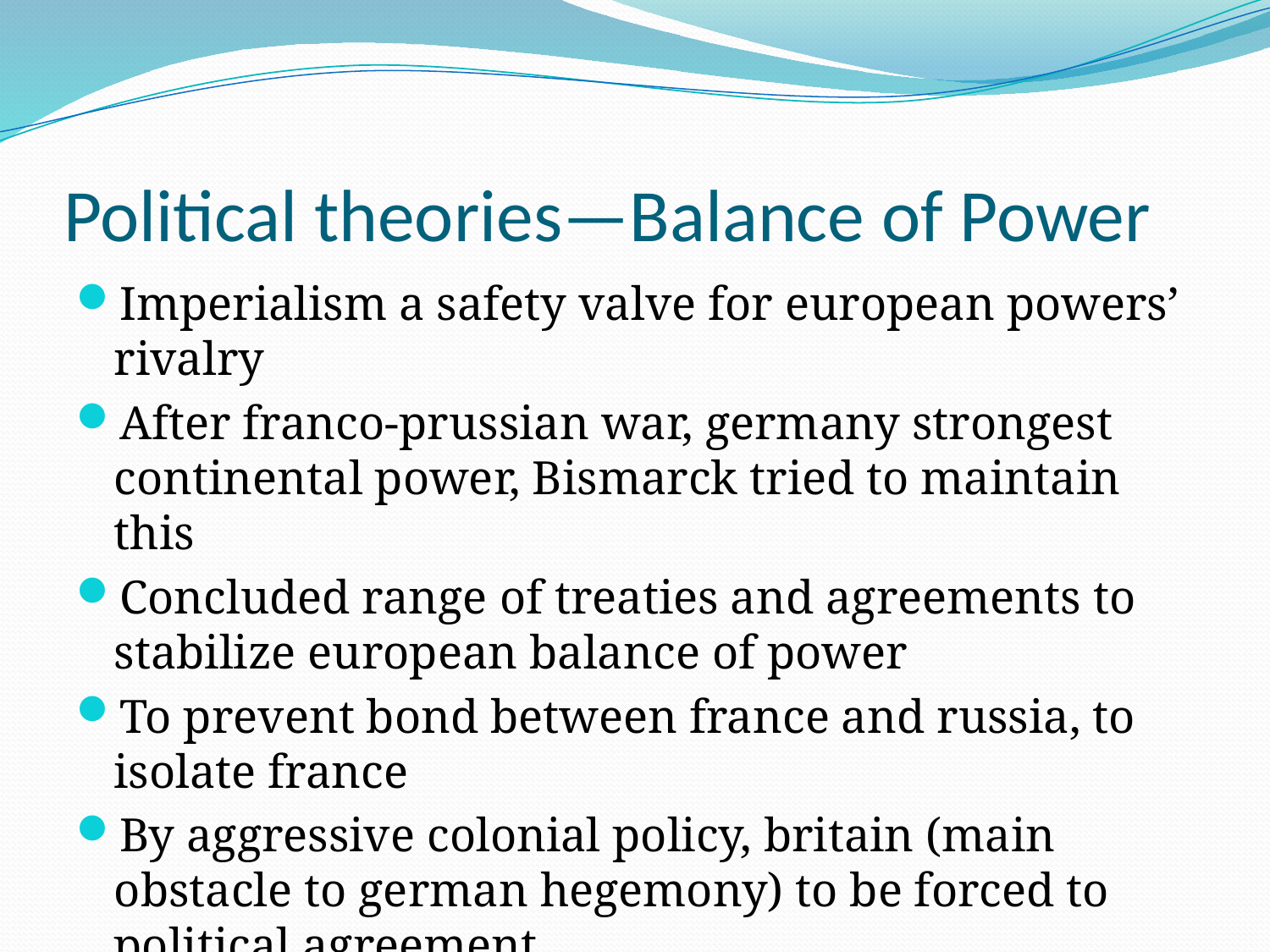

# Political theories—Balance of Power
Imperialism a safety valve for european powers’ rivalry
After franco-prussian war, germany strongest continental power, Bismarck tried to maintain this
Concluded range of treaties and agreements to stabilize european balance of power
To prevent bond between france and russia, to isolate france
By aggressive colonial policy, britain (main obstacle to german hegemony) to be forced to political agreement